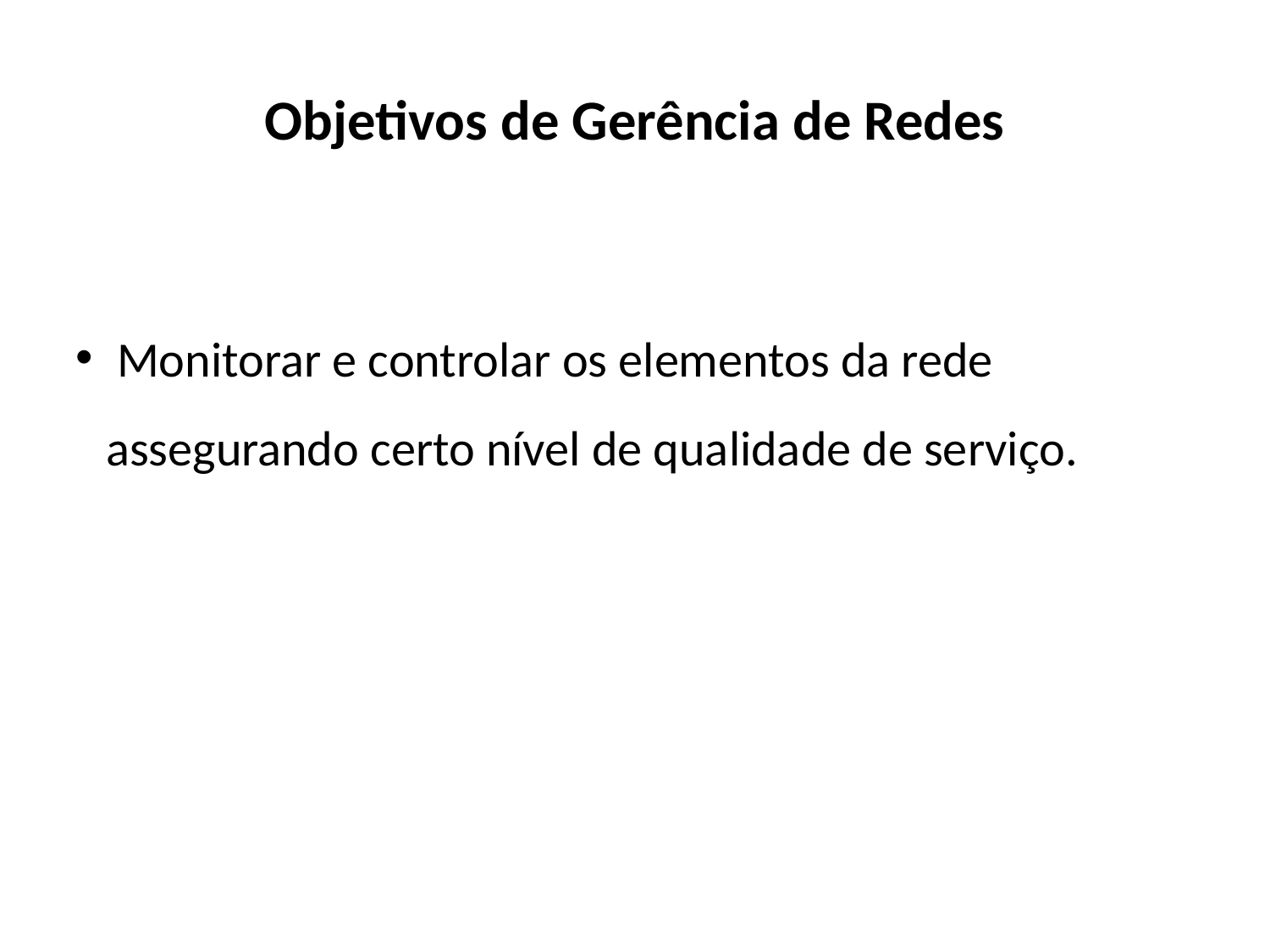

Objetivos de Gerência de Redes
 Monitorar e controlar os elementos da rede assegurando certo nível de qualidade de serviço.